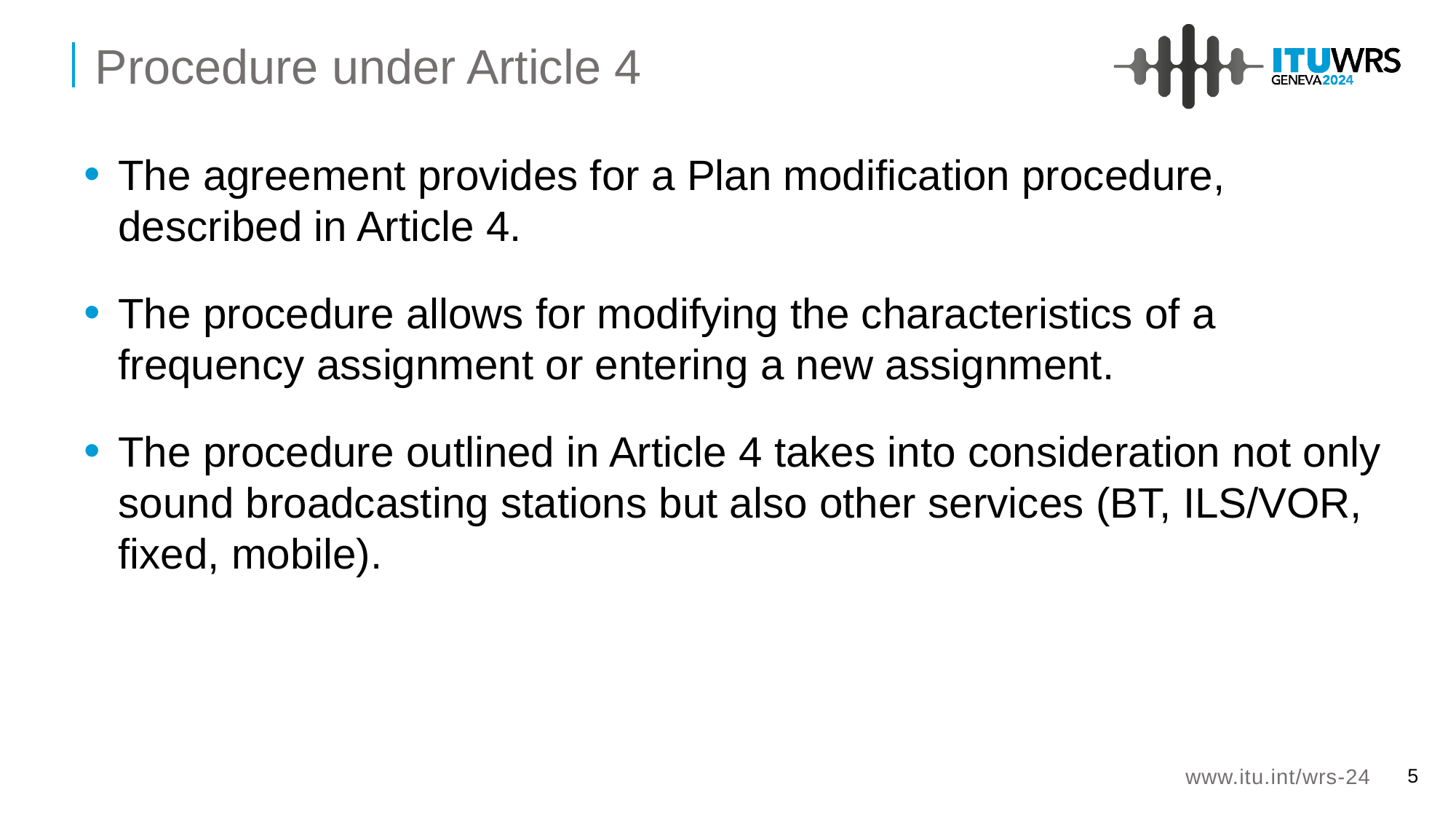

Procedure under Article 4
The agreement provides for a Plan modification procedure, described in Article 4.
The procedure allows for modifying the characteristics of a frequency assignment or entering a new assignment.
The procedure outlined in Article 4 takes into consideration not only sound broadcasting stations but also other services (BT, ILS/VOR, fixed, mobile).